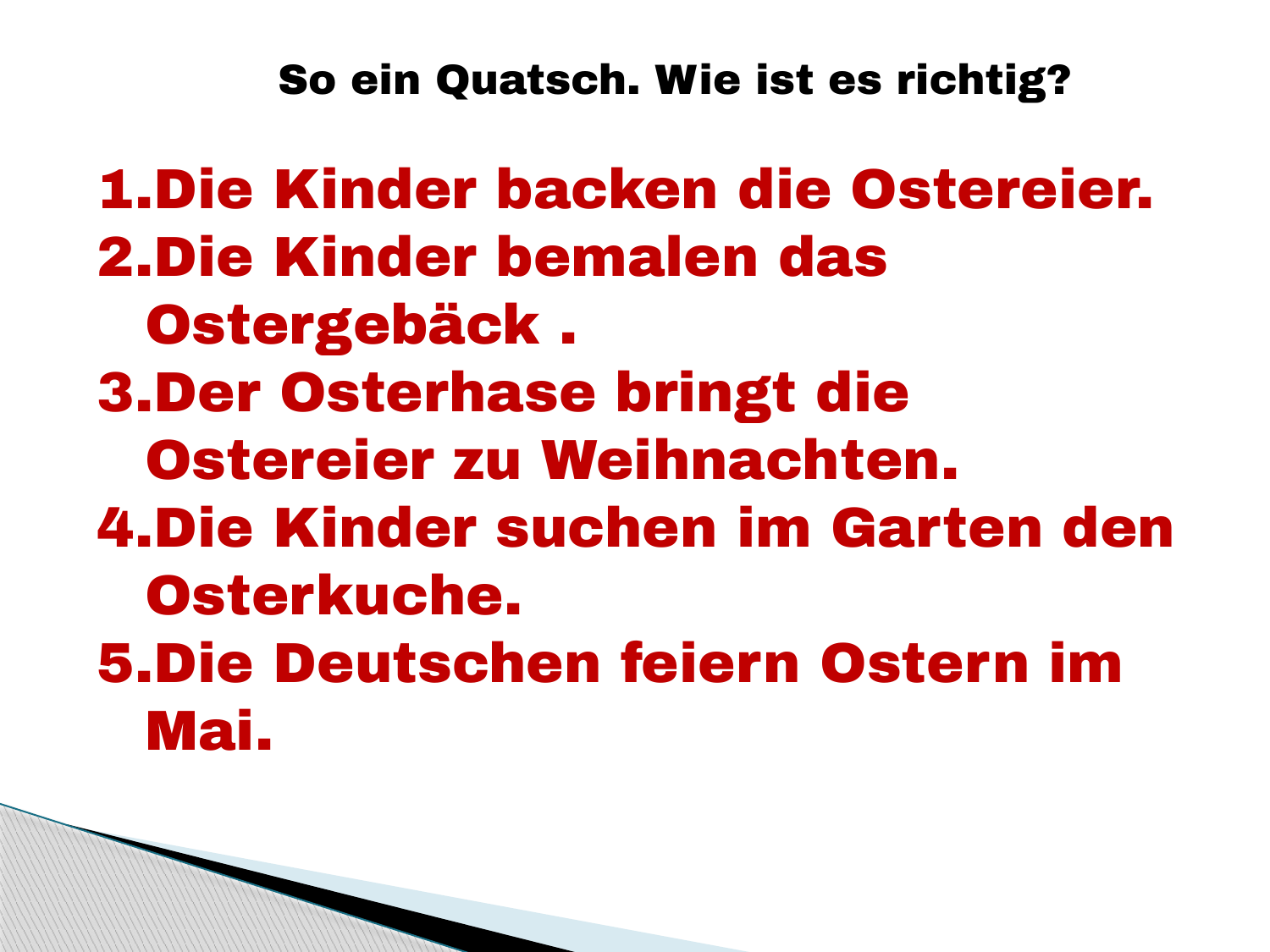

So ein Quatsch. Wie ist es richtig?

Die Kinder backen die Ostereier.
Die Kinder bemalen das Ostergebäck .
Der Osterhase bringt die Ostereier zu Weihnachten.
Die Kinder suchen im Garten den Osterkuche.
Die Deutschen feiern Ostern im Mai.